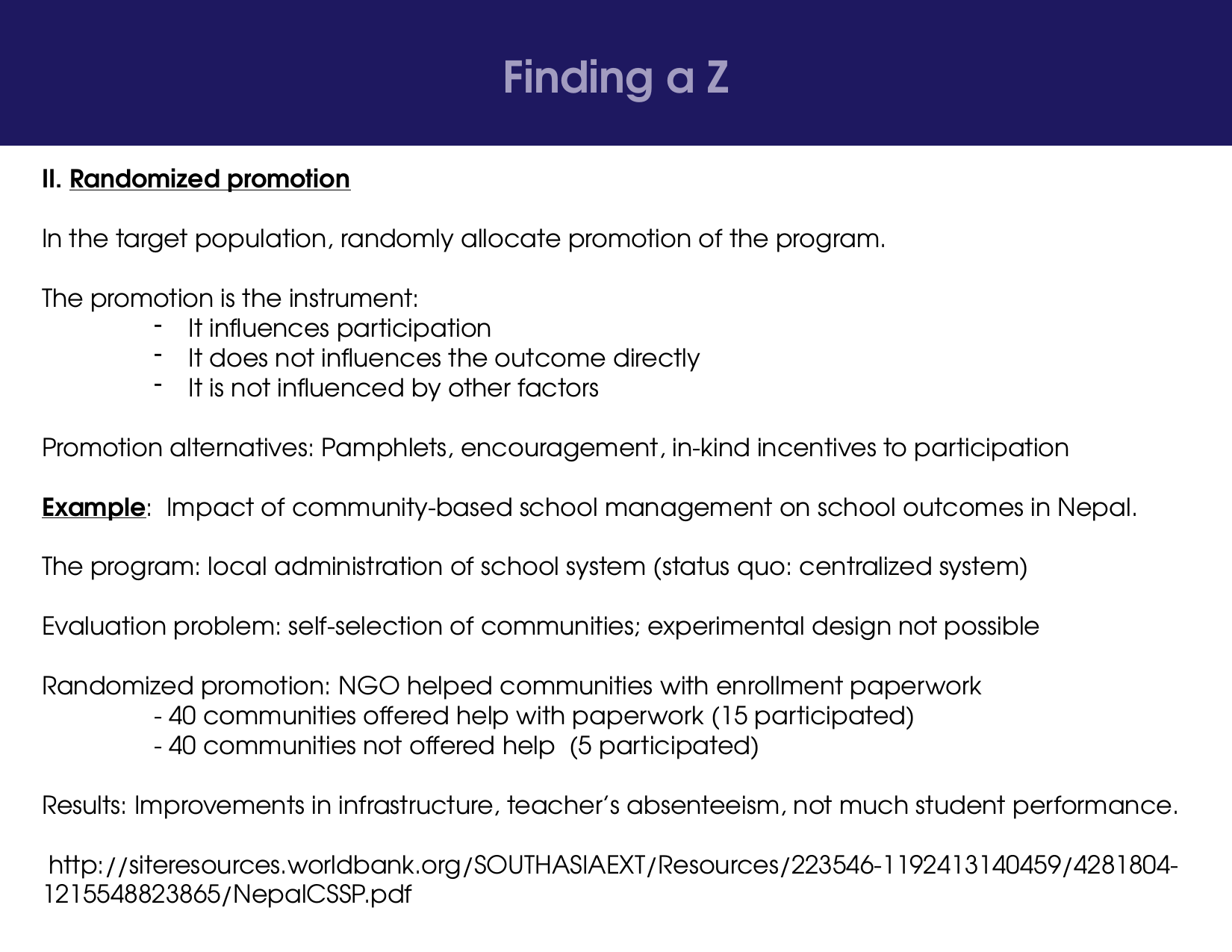

Finding a Z
II. Randomized promotion

In the target population, randomly allocate promotion of the program.

The promotion is the instrument:
It influences participation
It does not influences the outcome directly
It is not influenced by other factors

Promotion alternatives: Pamphlets, encouragement, in-kind incentives to participation

Example:  Impact of community-based school management on school outcomes in Nepal.

The program: local administration of school system (status quo: centralized system)

Evaluation problem: self-selection of communities; experimental design not possible

Randomized promotion: NGO helped communities with enrollment paperwork
	- 40 communities offered help with paperwork (15 participated)
	- 40 communities not offered help  (5 participated)

Results: Improvements in infrastructure, teacher’s absenteeism, not much student performance.

 http://siteresources.worldbank.org/SOUTHASIAEXT/Resources/223546-1192413140459/4281804-1215548823865/NepalCSSP.pdf